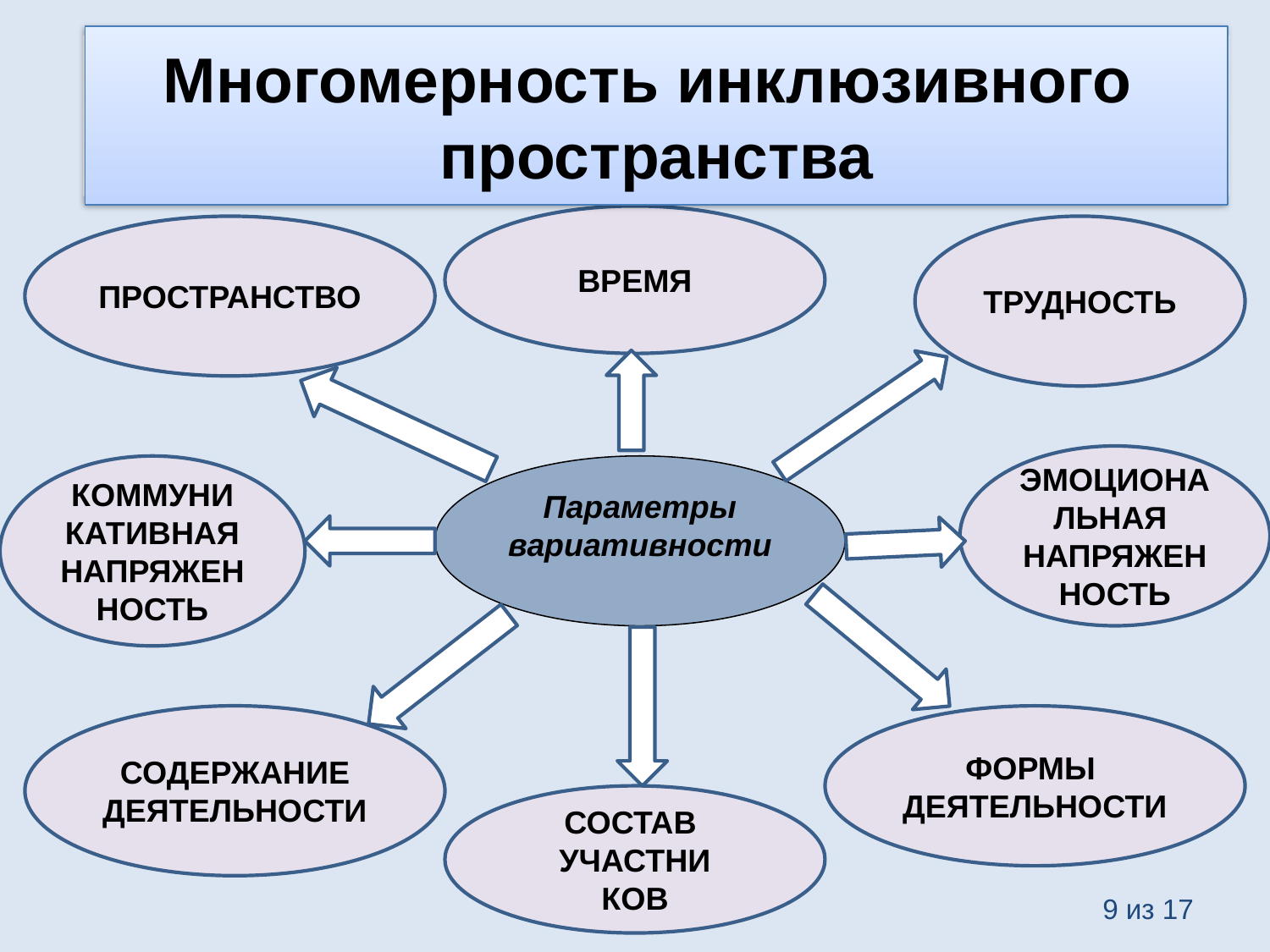

Многомерность инклюзивного  пространства
Вариативная  модель организации  инклюзивного  пространства
ВРЕМЯ
ПРОСТРАНСТВО
ТРУДНОСТЬ

ЭМОЦИОНАЛЬНАЯ  НАПРЯЖЕННОСТЬ
КОММУНИ КАТИВНАЯ НАПРЯЖЕННОСТЬ
Параметры вариативности

СОДЕРЖАНИЕ ДЕЯТЕЛЬНОСТИ
ФОРМЫ  ДЕЯТЕЛЬНОСТИ
СОСТАВ  УЧАСТНИ
КОВ
9 из 17